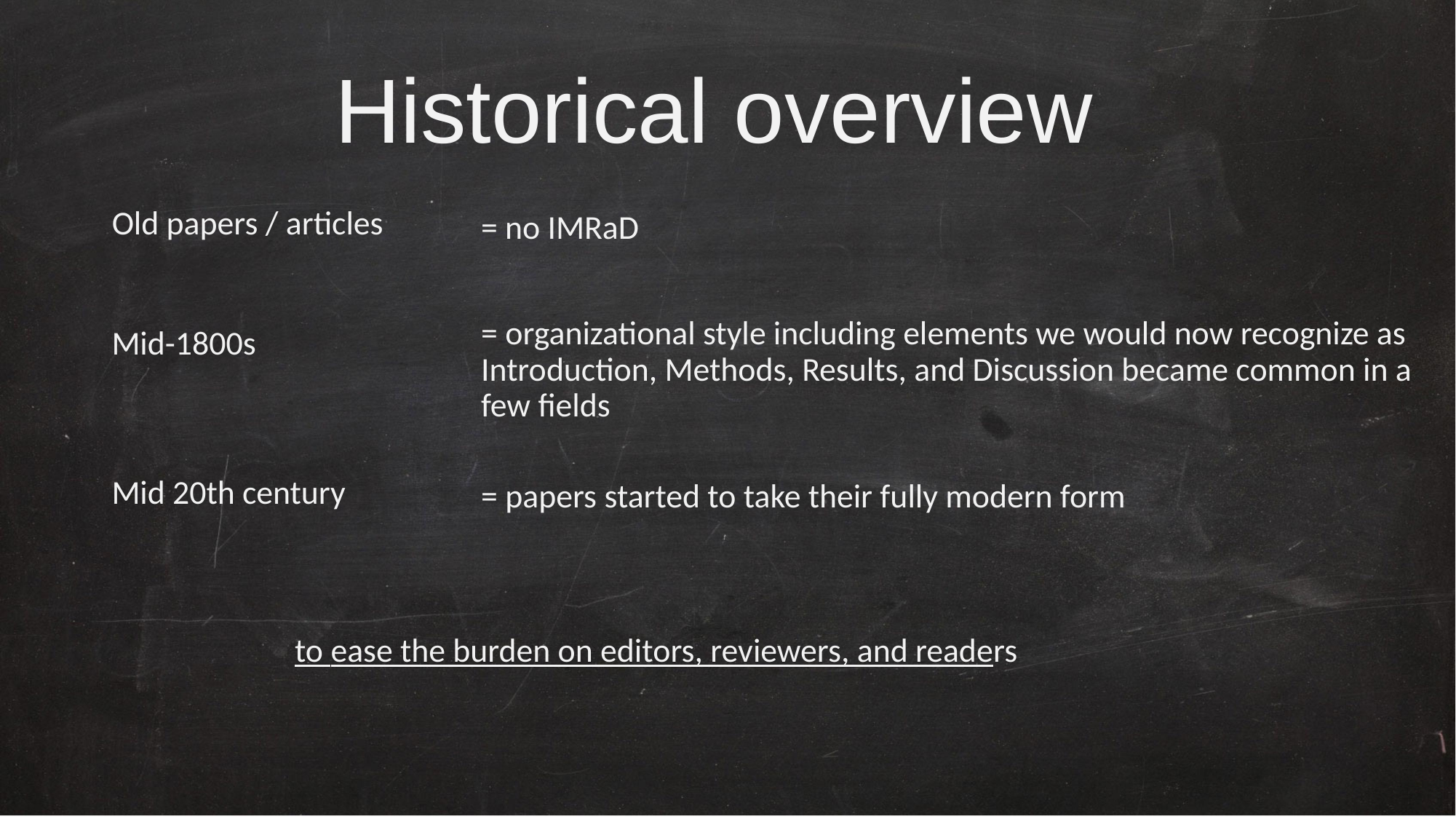

# Historical overview

= no IMRaD
Old papers / articles

= organizational style including elements we would now recognize as Introduction, Methods, Results, and Discussion became common in a few fields
Mid-1800s

= papers started to take their fully modern form
Mid 20th century
to ease the burden on editors, reviewers, and readers